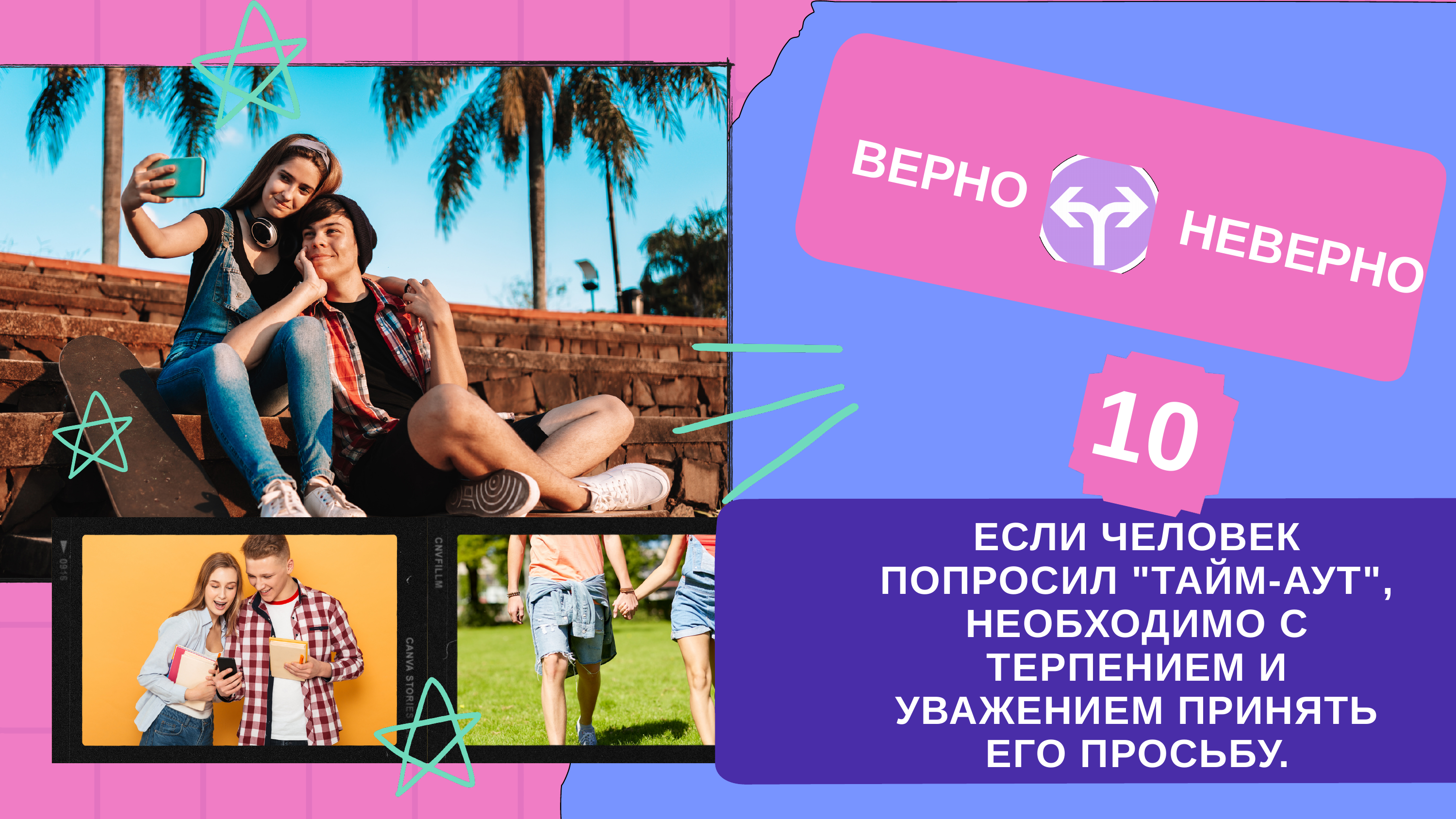

НЕВЕРНО

ВЕРНО

10

ЕСЛИ ЧЕЛОВЕК ПОПРОСИЛ "ТАЙМ-АУТ", НЕОБХОДИМО С ТЕРПЕНИЕМ И УВАЖЕНИЕМ ПРИНЯТЬ ЕГО ПРОСЬБУ.